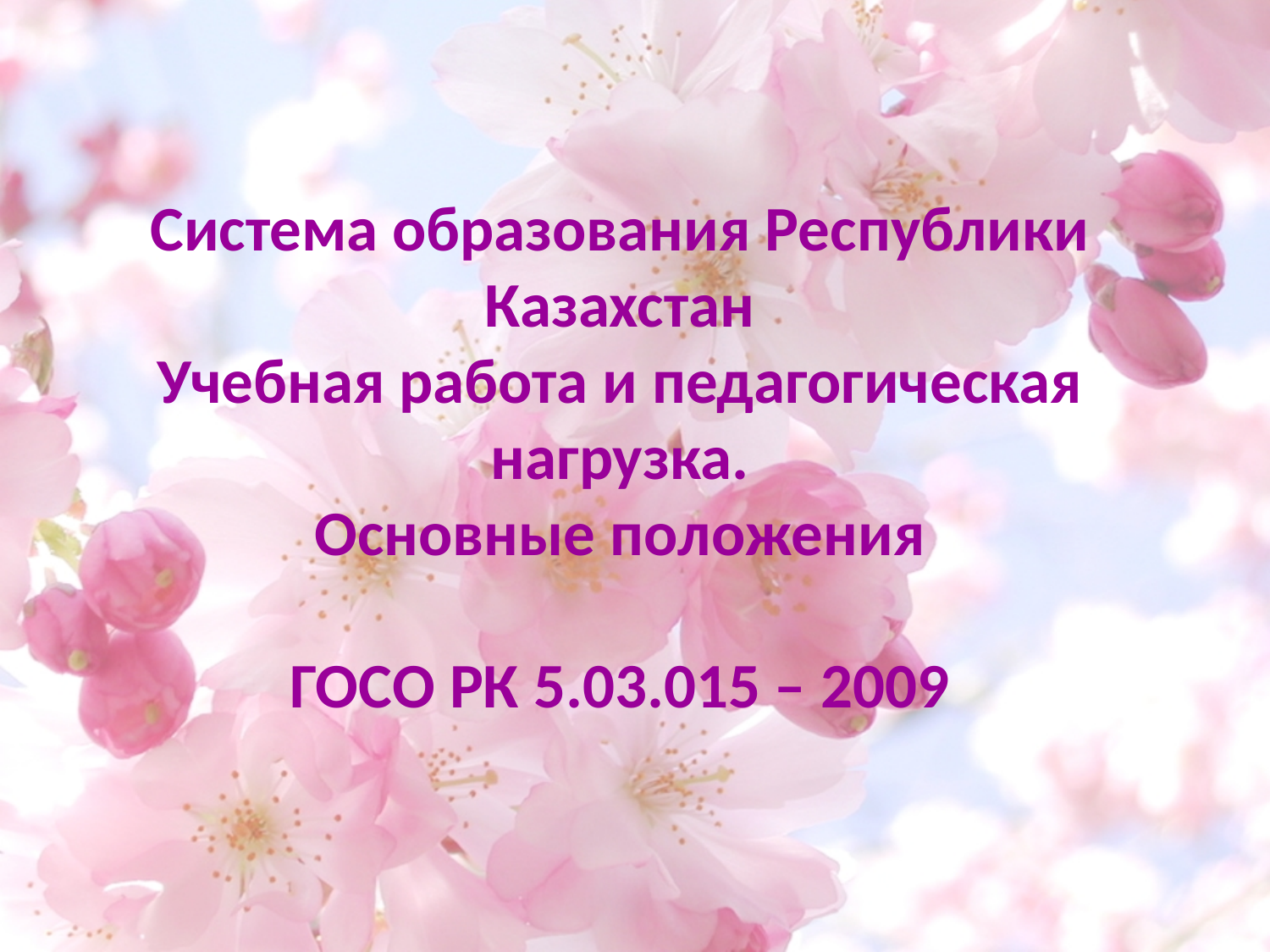

Система образования Республики Казахстан
Учебная работа и педагогическая нагрузка.
Основные положения

ГОСО РК 5.03.015 – 2009